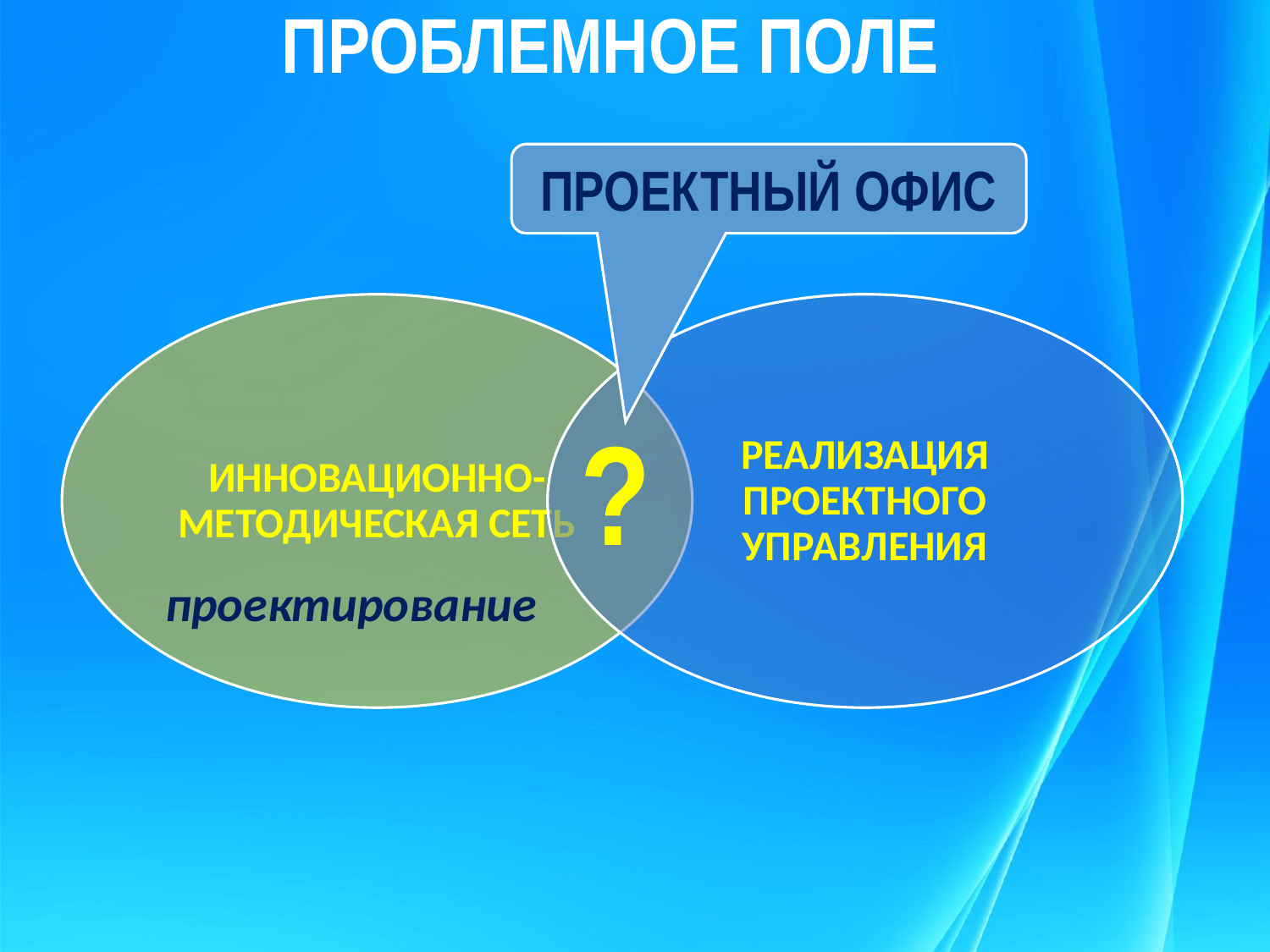

# ПРОБЛЕМНОЕ ПОЛЕ
ПРОЕКТНЫЙ ОФИС
ИННОВАЦИОННО-МЕТОДИЧЕСКАЯ СЕТЬ
РЕАЛИЗАЦИЯ ПРОЕКТНОГО УПРАВЛЕНИЯ
?
проектирование